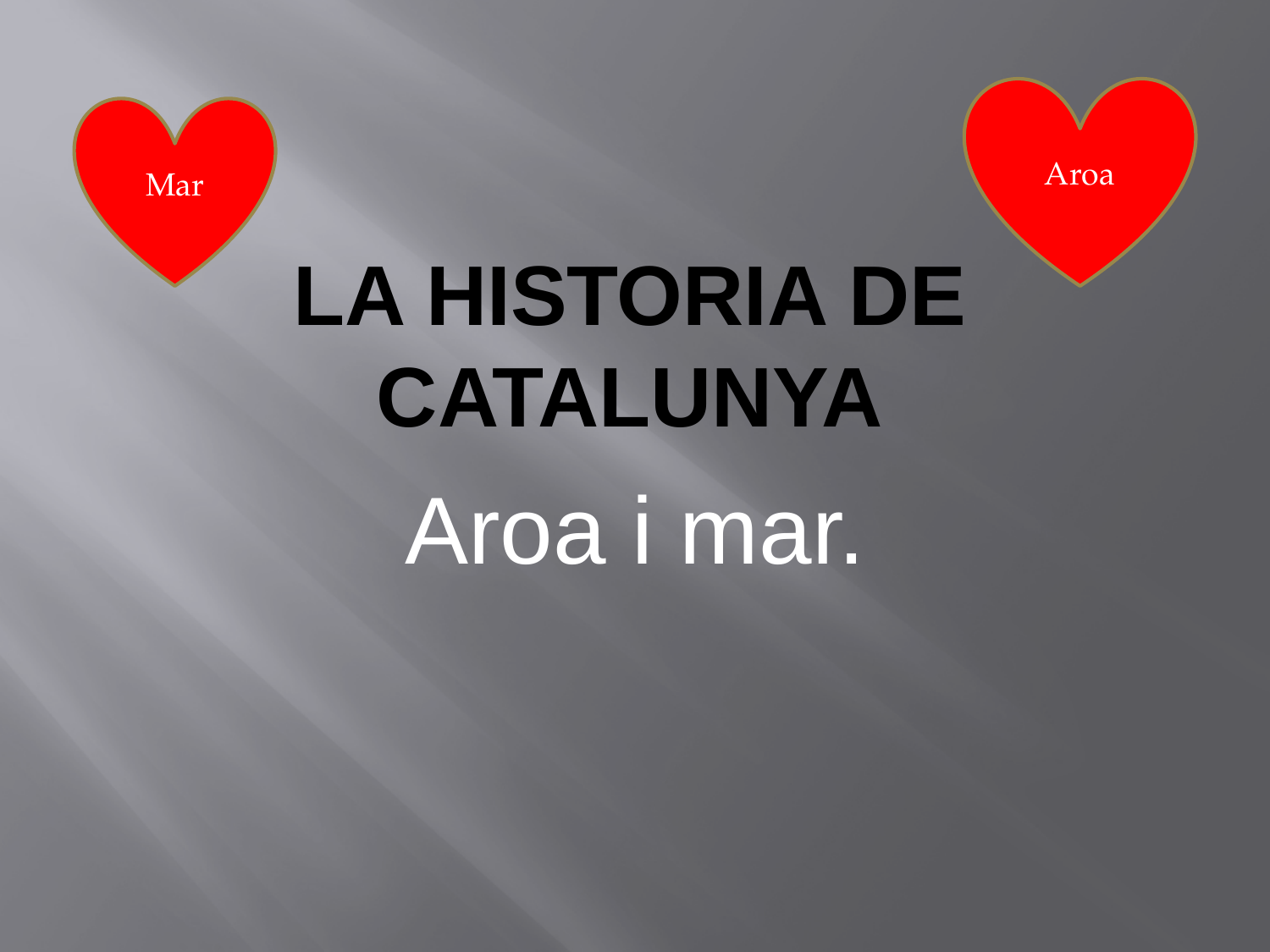

Aroa
Mar
# La historia de Catalunya
Aroa i mar.